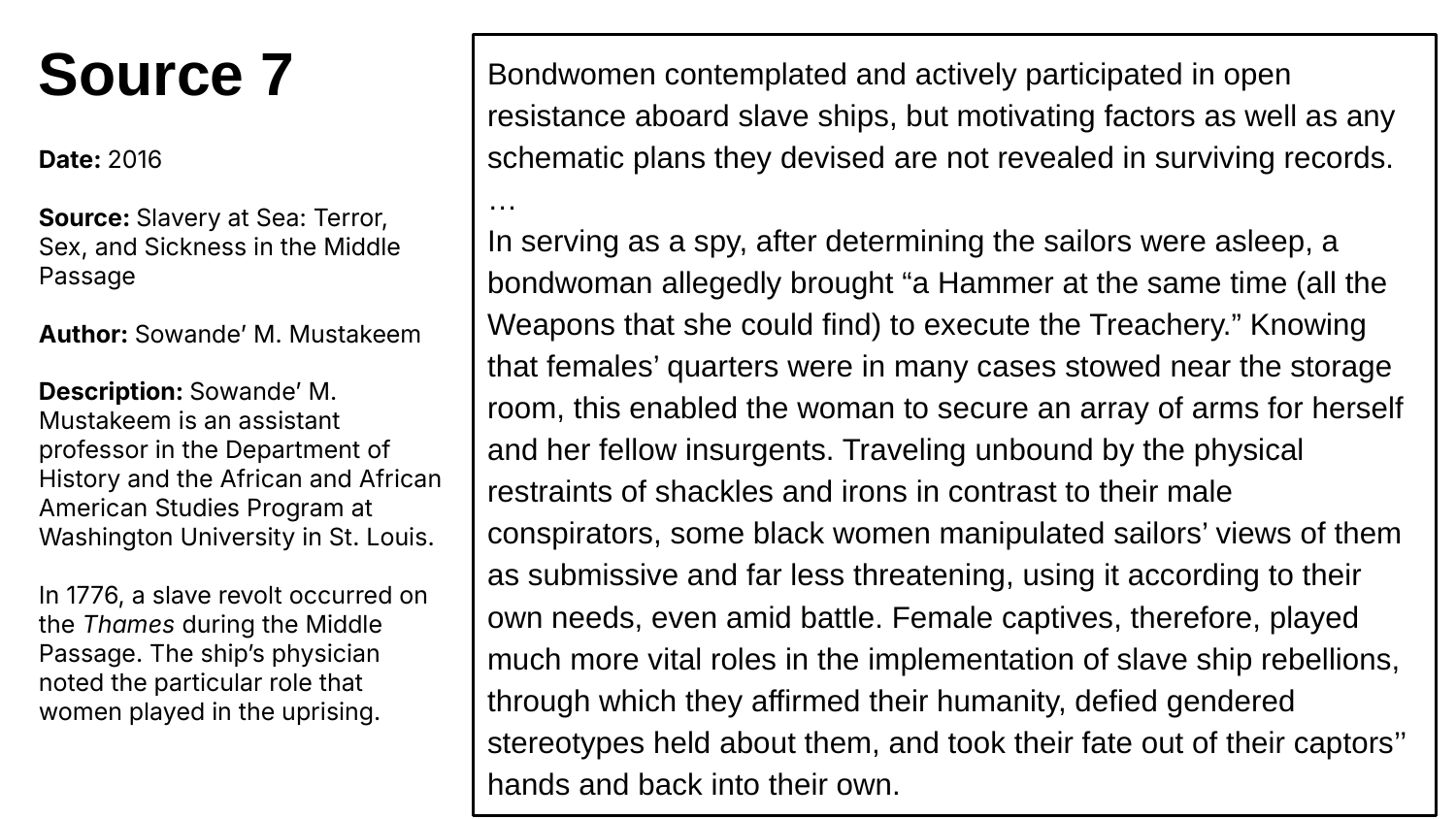

Source 7

Date: 2016

Source: Slavery at Sea: Terror, Sex, and Sickness in the Middle Passage

Author: Sowande’ M. Mustakeem

Description: Sowande’ M. Mustakeem is an assistant professor in the Department of History and the African and African American Studies Program at Washington University in St. Louis.

In 1776, a slave revolt occurred on the Thames during the Middle Passage. The ship’s physician noted the particular role that women played in the uprising.

Bondwomen contemplated and actively participated in open resistance aboard slave ships, but motivating factors as well as any schematic plans they devised are not revealed in surviving records.
…
In serving as a spy, after determining the sailors were asleep, a bondwoman allegedly brought “a Hammer at the same time (all the Weapons that she could find) to execute the Treachery.” Knowing that females’ quarters were in many cases stowed near the storage room, this enabled the woman to secure an array of arms for herself and her fellow insurgents. Traveling unbound by the physical restraints of shackles and irons in contrast to their male  conspirators, some black women manipulated sailors’ views of them as submissive and far less threatening, using it according to their own needs, even amid battle. Female captives, therefore, played much more vital roles in the implementation of slave ship rebellions, through which they affirmed their humanity, defied gendered stereotypes held about them, and took their fate out of their captors’’ hands and back into their own.